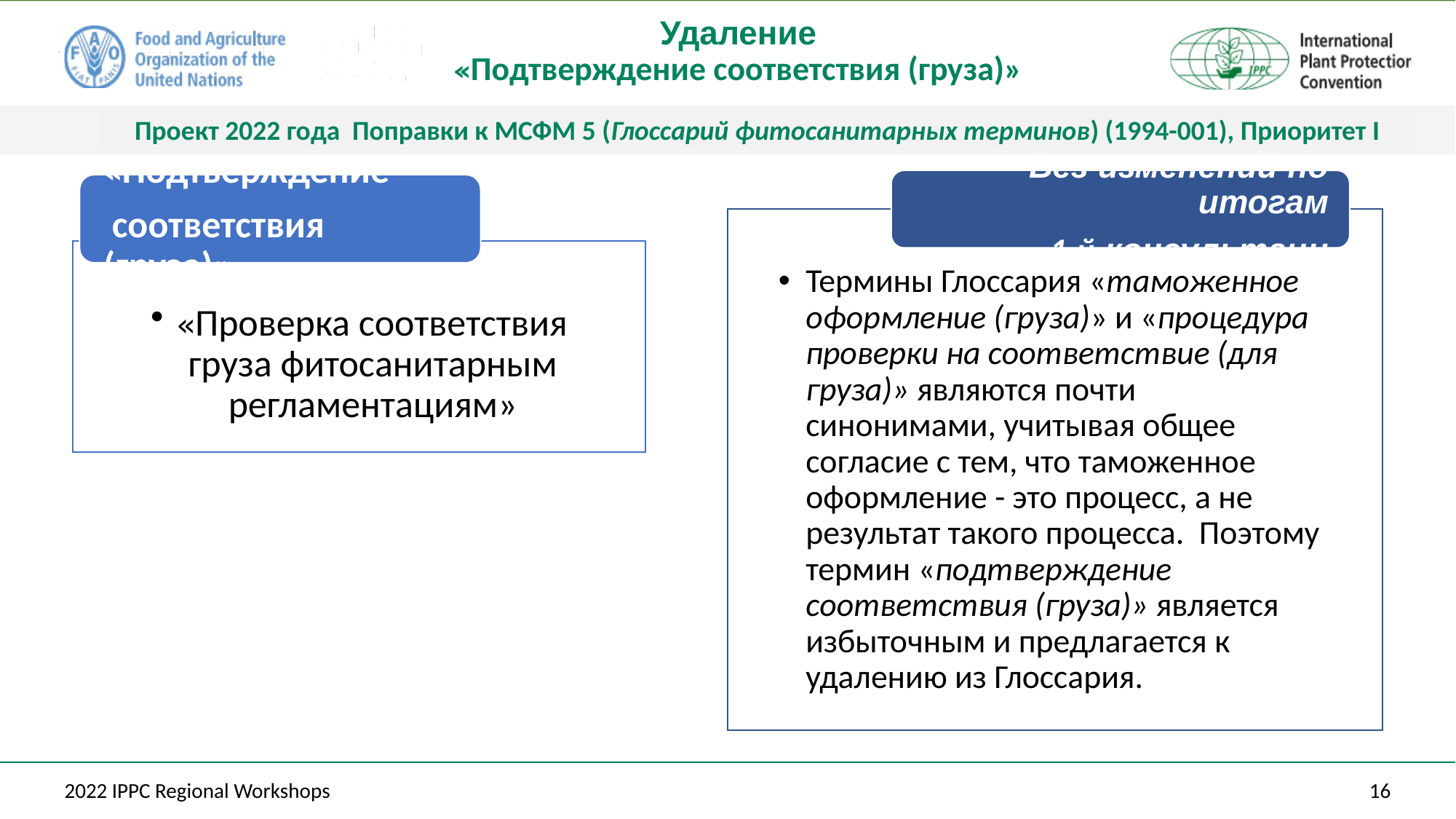

# Удаление «Подтверждение соответствия (груза)»
Проект 2022 года  Поправки к МСФМ 5 (Глоссарий фитосанитарных терминов) (1994-001), Приоритет I
«Проверка соответствия груза фитосанитарным регламентациям»
«Подтверждение
 соответствия (груза)»
Термины Глоссария «таможенное оформление (груза)» и «процедура проверки на соответствие (для груза)» являются почти синонимами, учитывая общее согласие с тем, что таможенное оформление - это процесс, а не результат такого процесса.  Поэтому термин «подтверждение соответствия (груза)» является избыточным и предлагается к удалению из Глоссария.
Без изменений по итогам
1-й консультаци